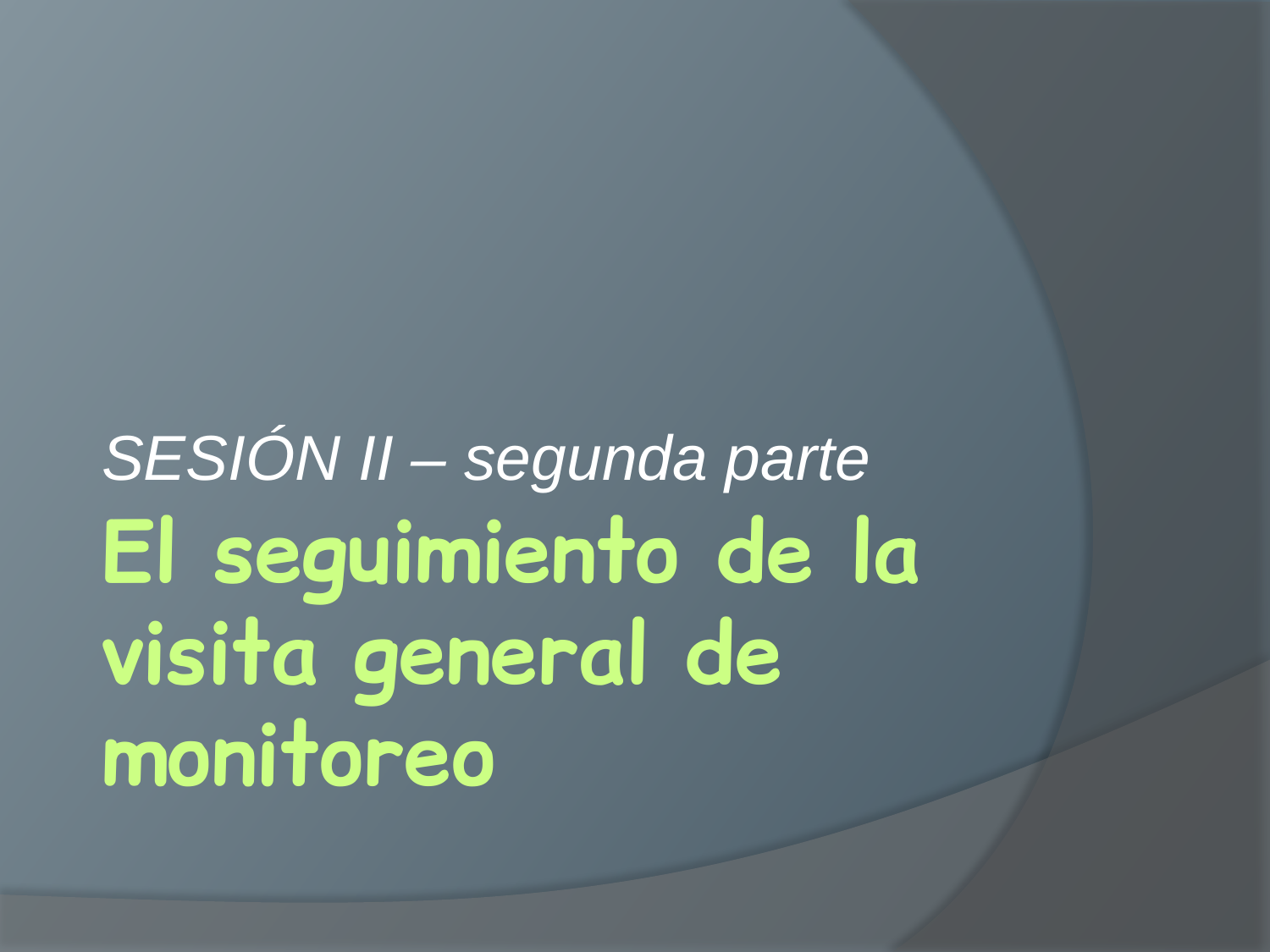

SESIÓN II – segunda parte
# El seguimiento de la visita general de monitoreo